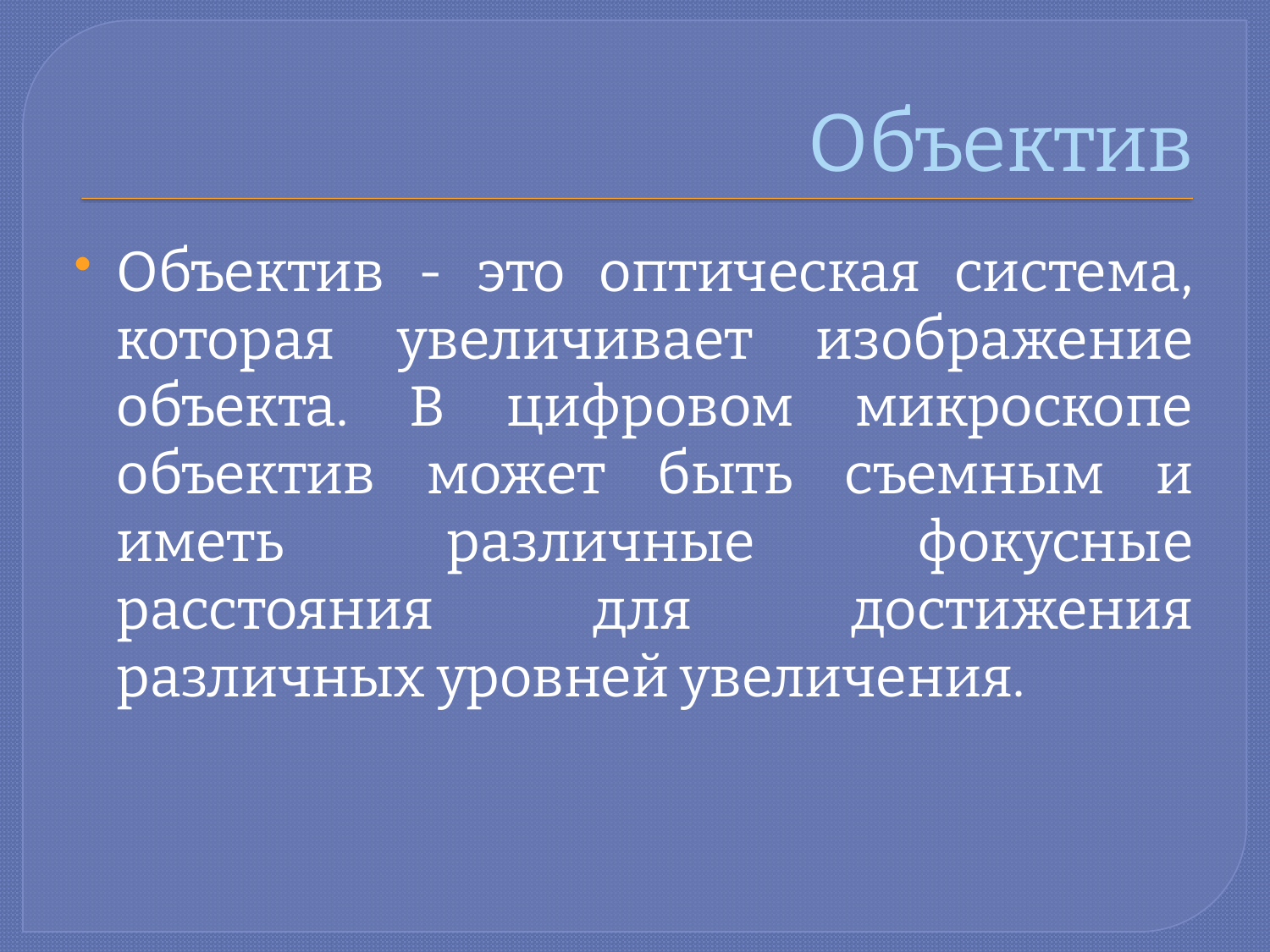

# Объектив
Объектив - это оптическая система, которая увеличивает изображение объекта. В цифровом микроскопе объектив может быть съемным и иметь различные фокусные расстояния для достижения различных уровней увеличения.